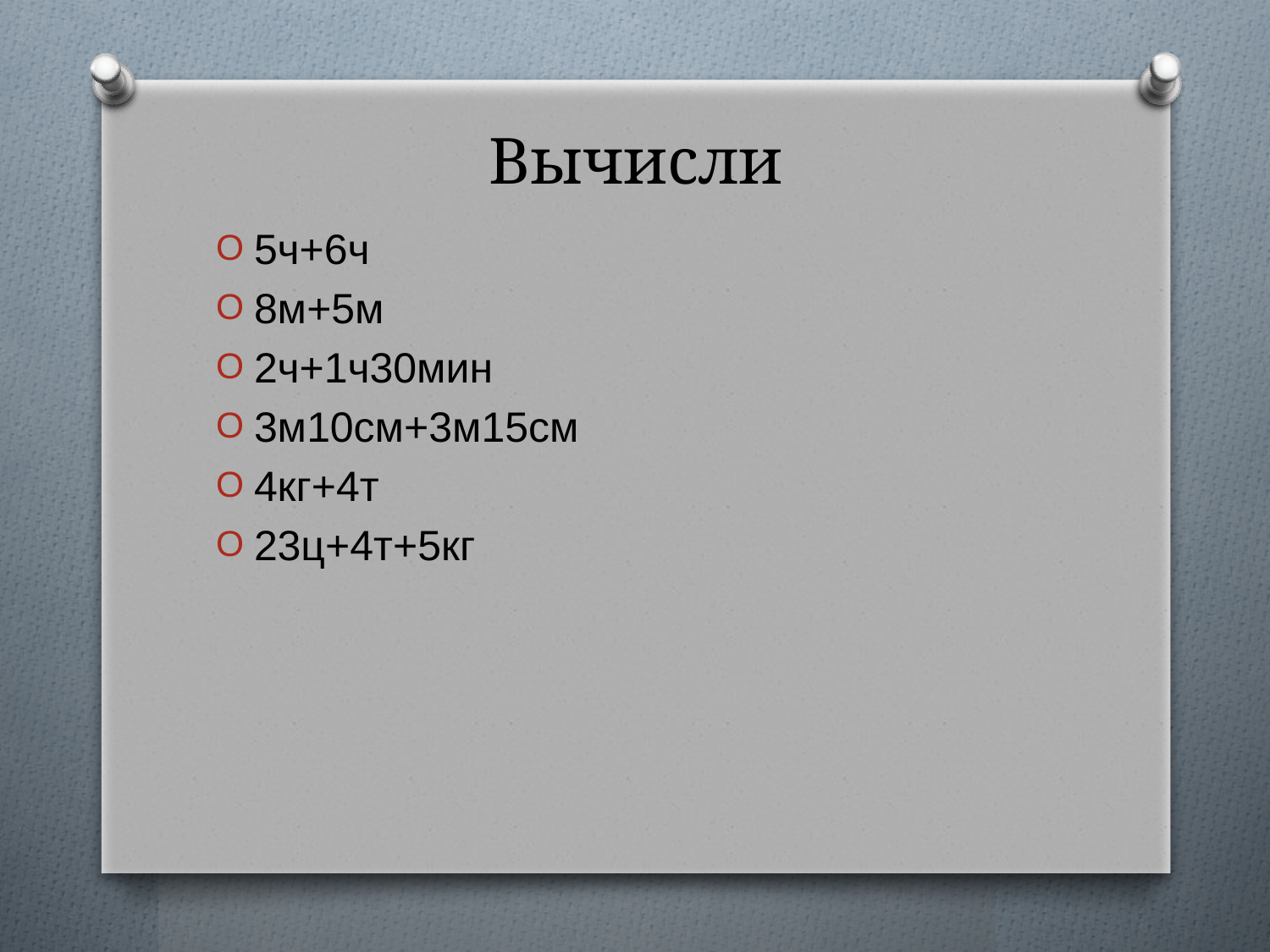

# Вычисли
5ч+6ч
8м+5м
2ч+1ч30мин
3м10см+3м15см
4кг+4т
23ц+4т+5кг